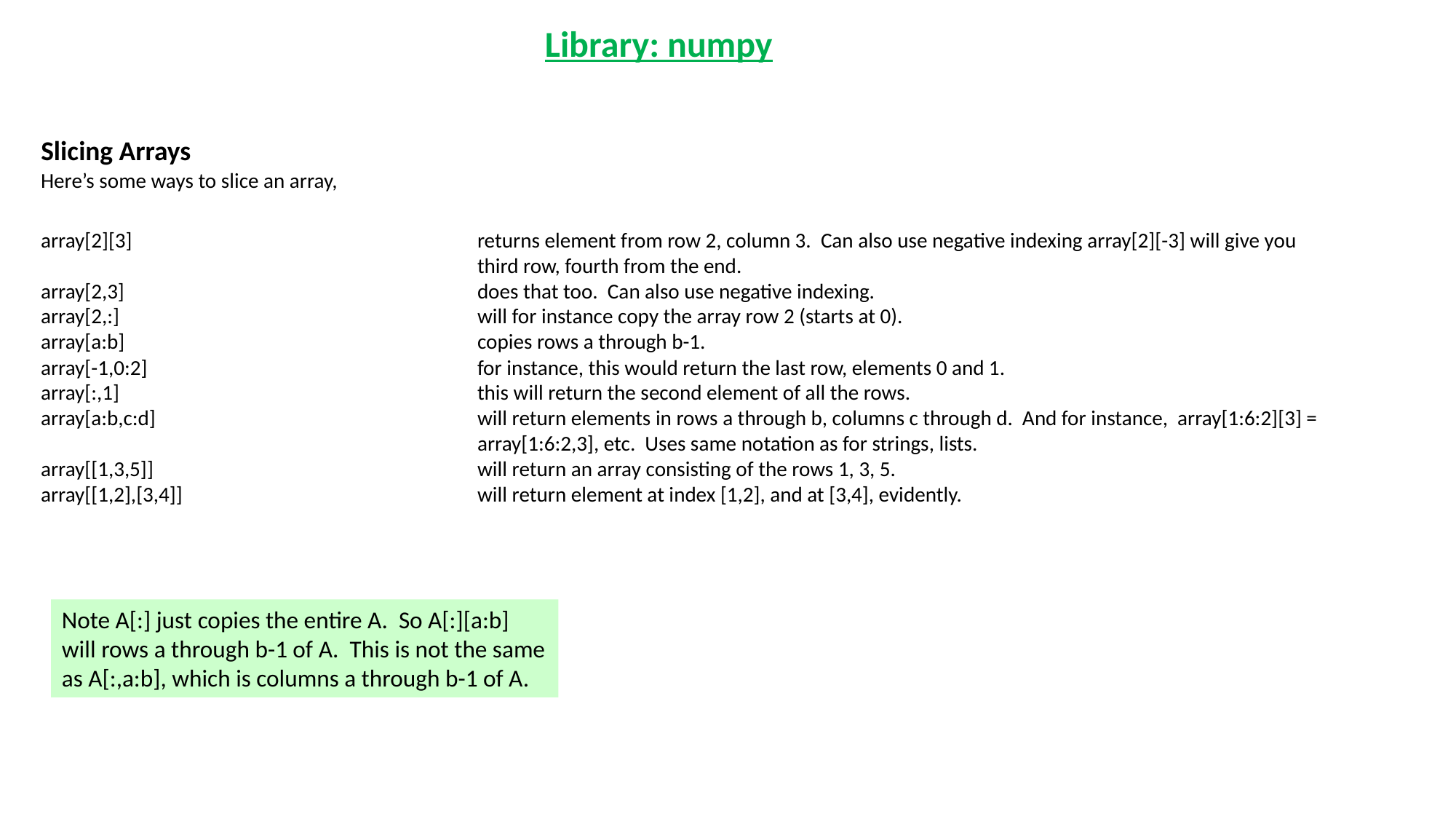

Library: numpy
Slicing Arrays
Here’s some ways to slice an array,
array[2][3]				returns element from row 2, column 3.  Can also use negative indexing array[2][-3] will give you
				third row, fourth from the end.
array[2,3]				does that too.  Can also use negative indexing.
array[2,:]				will for instance copy the array row 2 (starts at 0).
array[a:b]				copies rows a through b-1.
array[-1,0:2]				for instance, this would return the last row, elements 0 and 1.
array[:,1]				this will return the second element of all the rows.
array[a:b,c:d]			will return elements in rows a through b, columns c through d.  And for instance,  array[1:6:2][3] =
				array[1:6:2,3], etc.  Uses same notation as for strings, lists.
array[[1,3,5]]			will return an array consisting of the rows 1, 3, 5.
array[[1,2],[3,4]]			will return element at index [1,2], and at [3,4], evidently.
Note A[:] just copies the entire A.  So A[:][a:b] will rows a through b-1 of A.  This is not the same as A[:,a:b], which is columns a through b-1 of A.